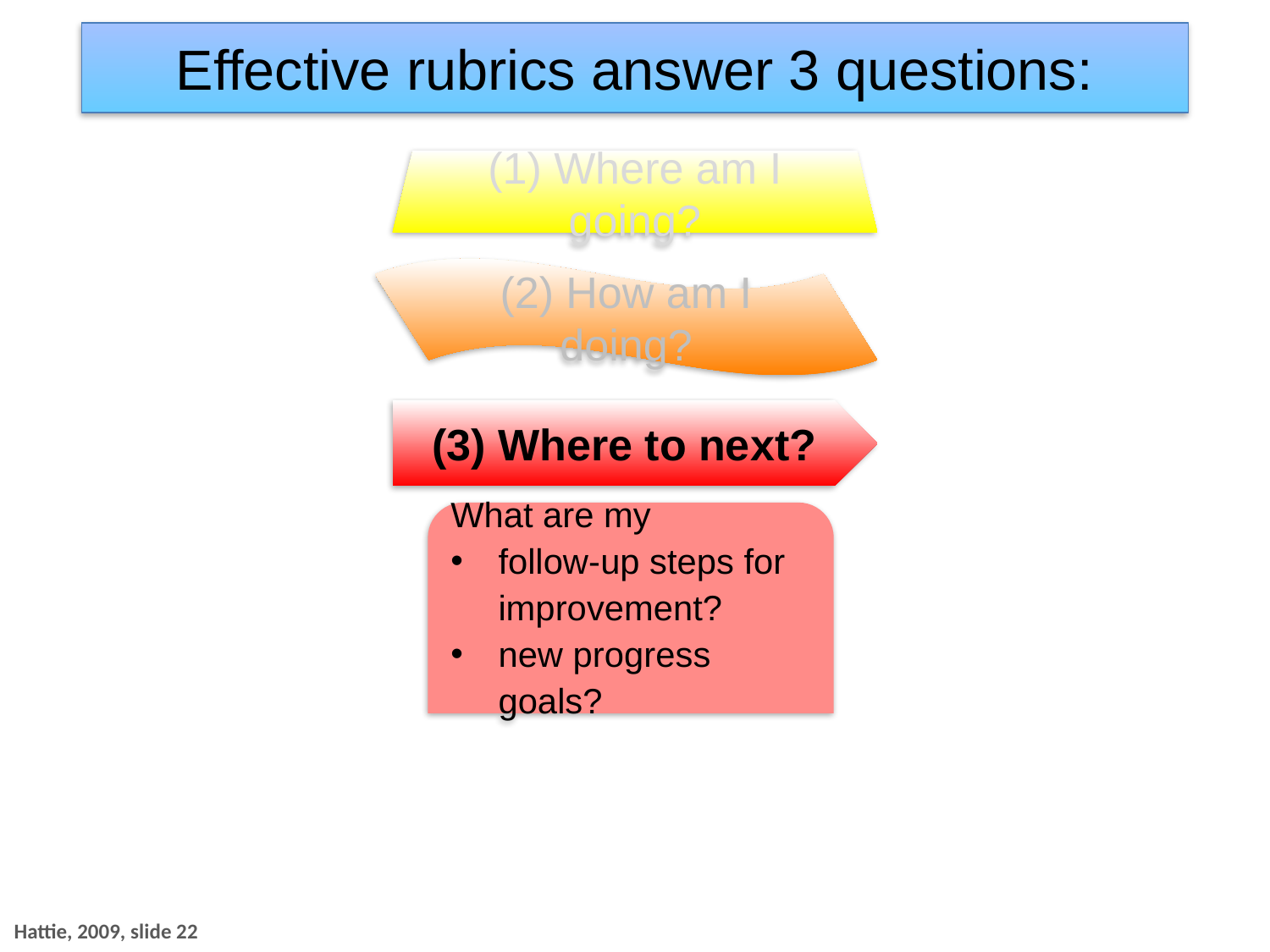

Effective rubrics answer 3 questions:
(1) Where am I going?
(2) How am I doing?
(3) Where to next?
What are my
follow-up steps for improvement?
new progress goals?

Hattie, 2009, slide 22